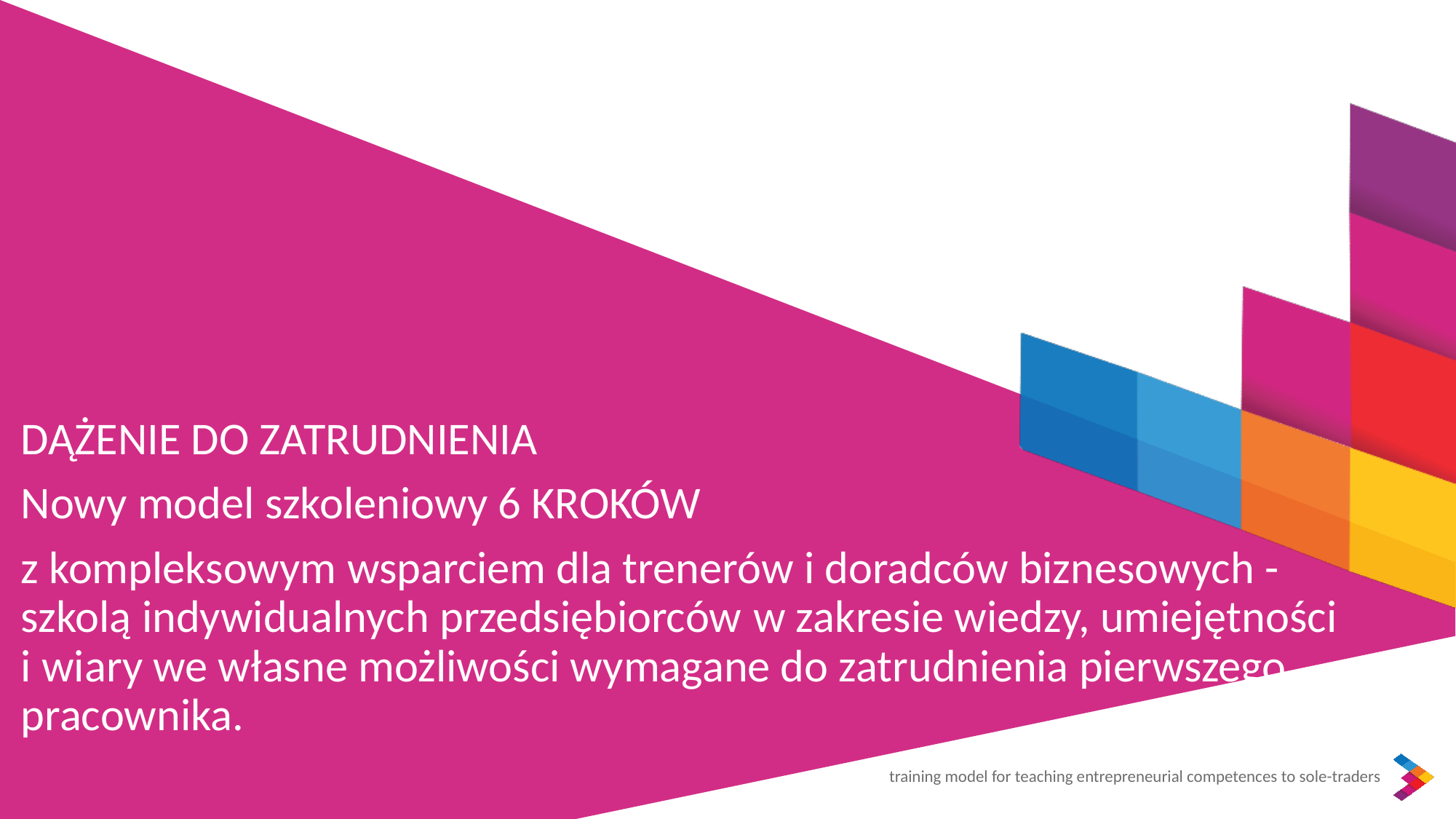

DĄŻENIE DO ZATRUDNIENIA
Nowy model szkoleniowy 6 KROKÓW
z kompleksowym wsparciem dla trenerów i doradców biznesowych - szkolą indywidualnych przedsiębiorców w zakresie wiedzy, umiejętności i wiary we własne możliwości wymagane do zatrudnienia pierwszego pracownika.